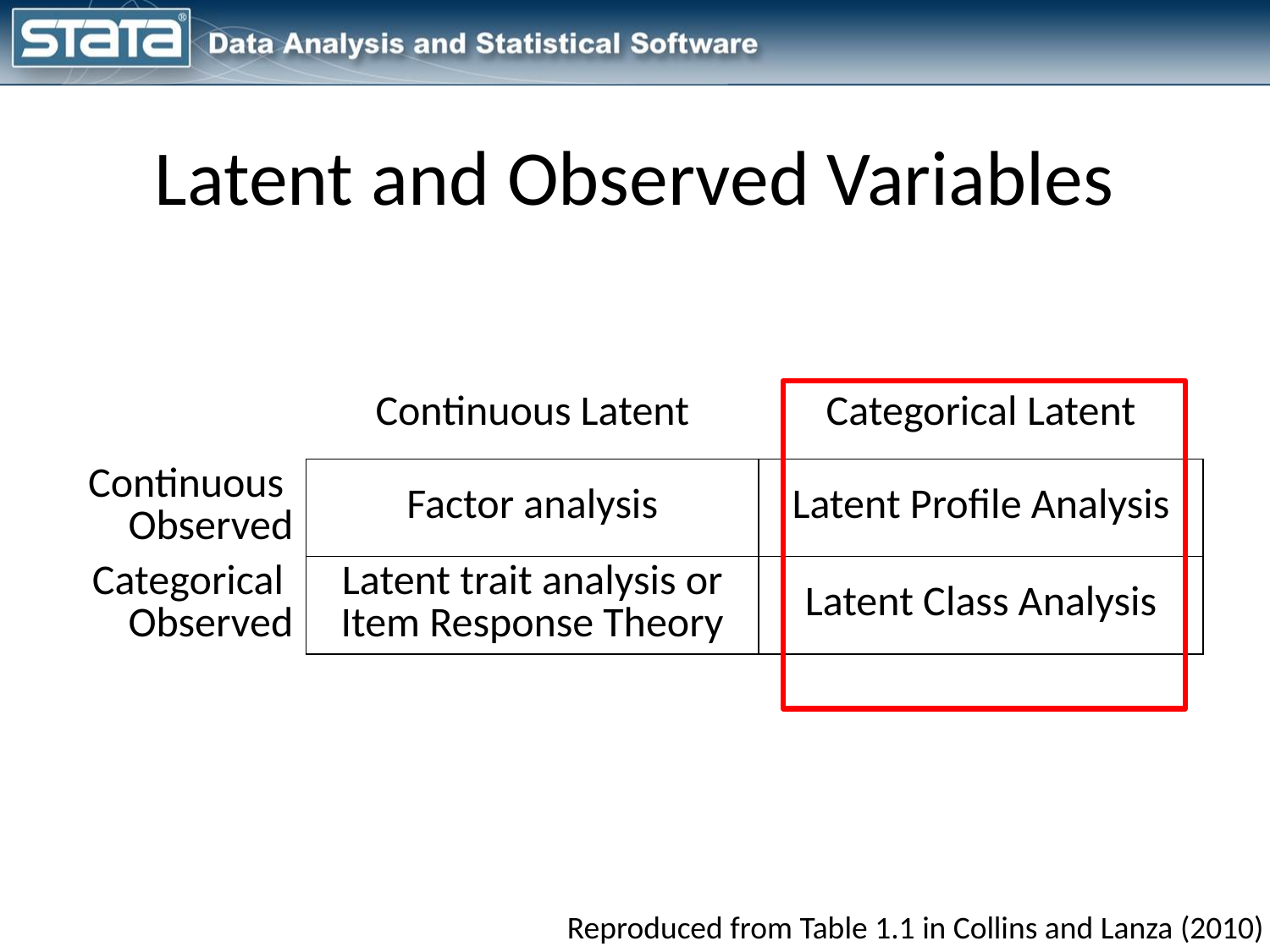

# Latent and Observed Variables
|  | Continuous Latent | Categorical Latent |
| --- | --- | --- |
| Continuous Observed | Factor analysis | Latent Profile Analysis |
| Categorical Observed | Latent trait analysis or Item Response Theory | Latent Class Analysis |

Reproduced from Table 1.1 in Collins and Lanza (2010)